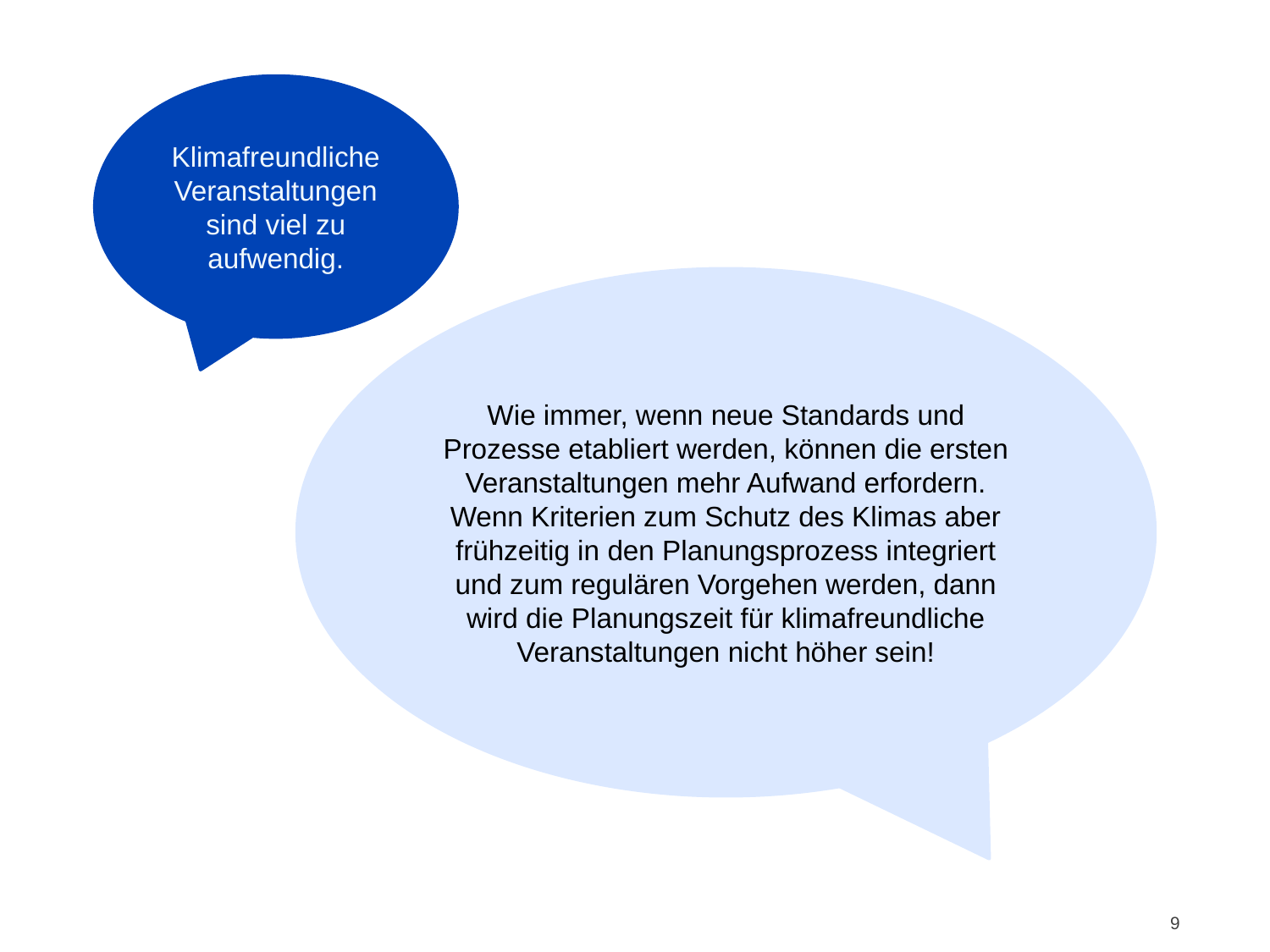

# Argumente 9
Klimafreundliche Veranstaltungen sind viel zu aufwendig.
Wie immer, wenn neue Standards und Prozesse etabliert werden, können die ersten Veranstaltungen mehr Aufwand erfordern. Wenn Kriterien zum Schutz des Klimas aber frühzeitig in den Planungsprozess integriert und zum regulären Vorgehen werden, dann wird die Planungszeit für klimafreundliche Veranstaltungen nicht höher sein!